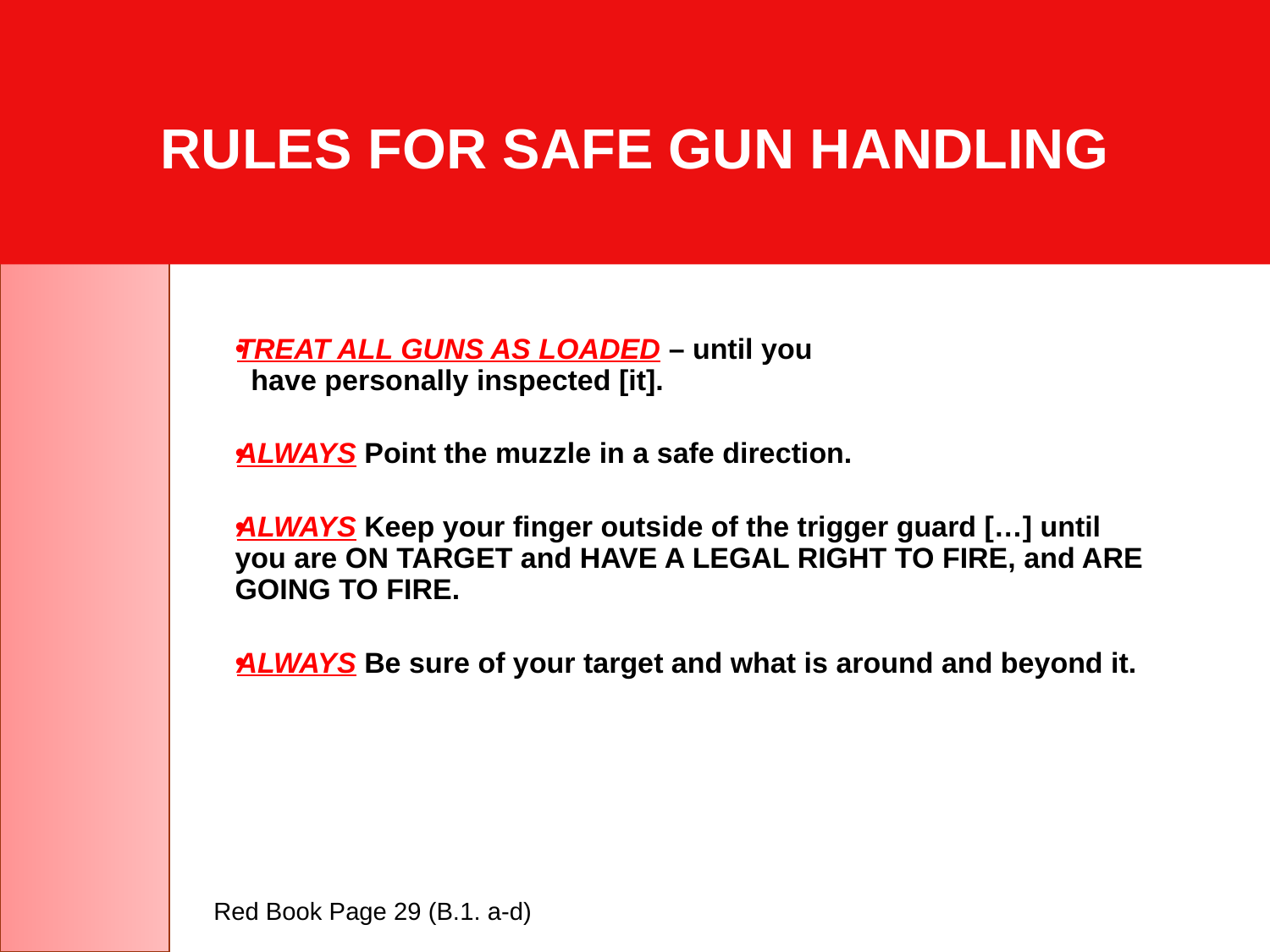

# RULES FOR SAFE GUN HANDLING

TREAT ALL GUNS AS LOADED – until you
  have personally inspected [it].

ALWAYS Point the muzzle in a safe direction.

ALWAYS Keep your finger outside of the trigger guard […] until you are ON TARGET and HAVE A LEGAL RIGHT TO FIRE, and ARE GOING TO FIRE.

ALWAYS Be sure of your target and what is around and beyond it.

Red Book Page 29 (B.1. a-d)